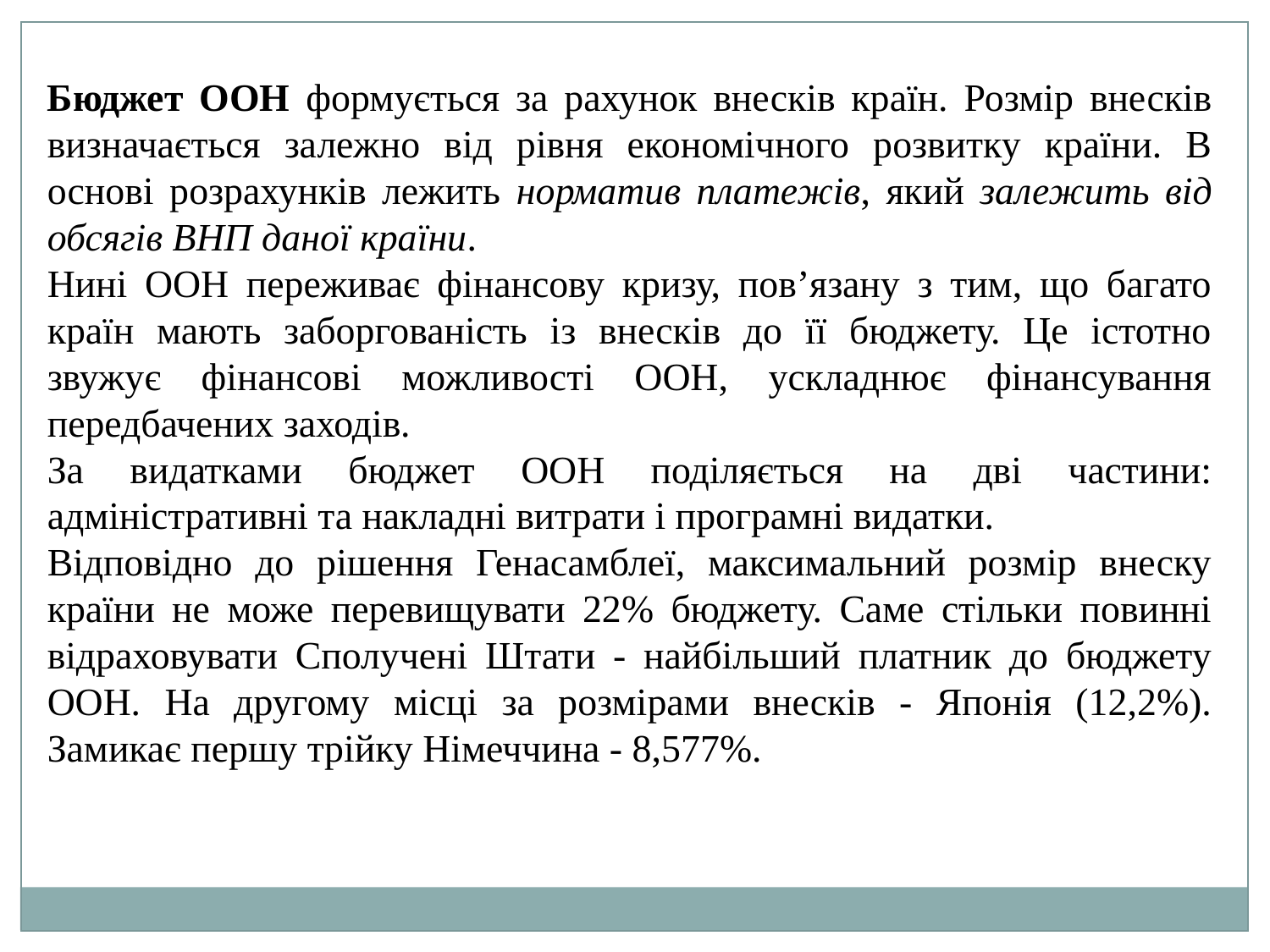

Бюджет ООН формується за рахунок внесків країн. Розмір внесків визначається залежно від рівня економічного розвитку країни. В основі розрахунків лежить норматив платежів, який залежить від обсягів ВНП даної країни.
Нині ООН переживає фінансову кризу, пов’язану з тим, що багато країн мають заборгованість із внесків до її бюджету. Це істотно звужує фінансові можливості ООН, ускладнює фінансування передбачених заходів.
За видатками бюджет ООН поділяється на дві частини: адміністративні та накладні витрати і програмні видатки.
Відповідно до рішення Генасамблеї, максимальний розмір внеску країни не може перевищувати 22% бюджету. Саме стільки повинні відраховувати Сполучені Штати - найбільший платник до бюджету ООН. На другому місці за розмірами внесків - Японія (12,2%). Замикає першу трійку Німеччина - 8,577%.